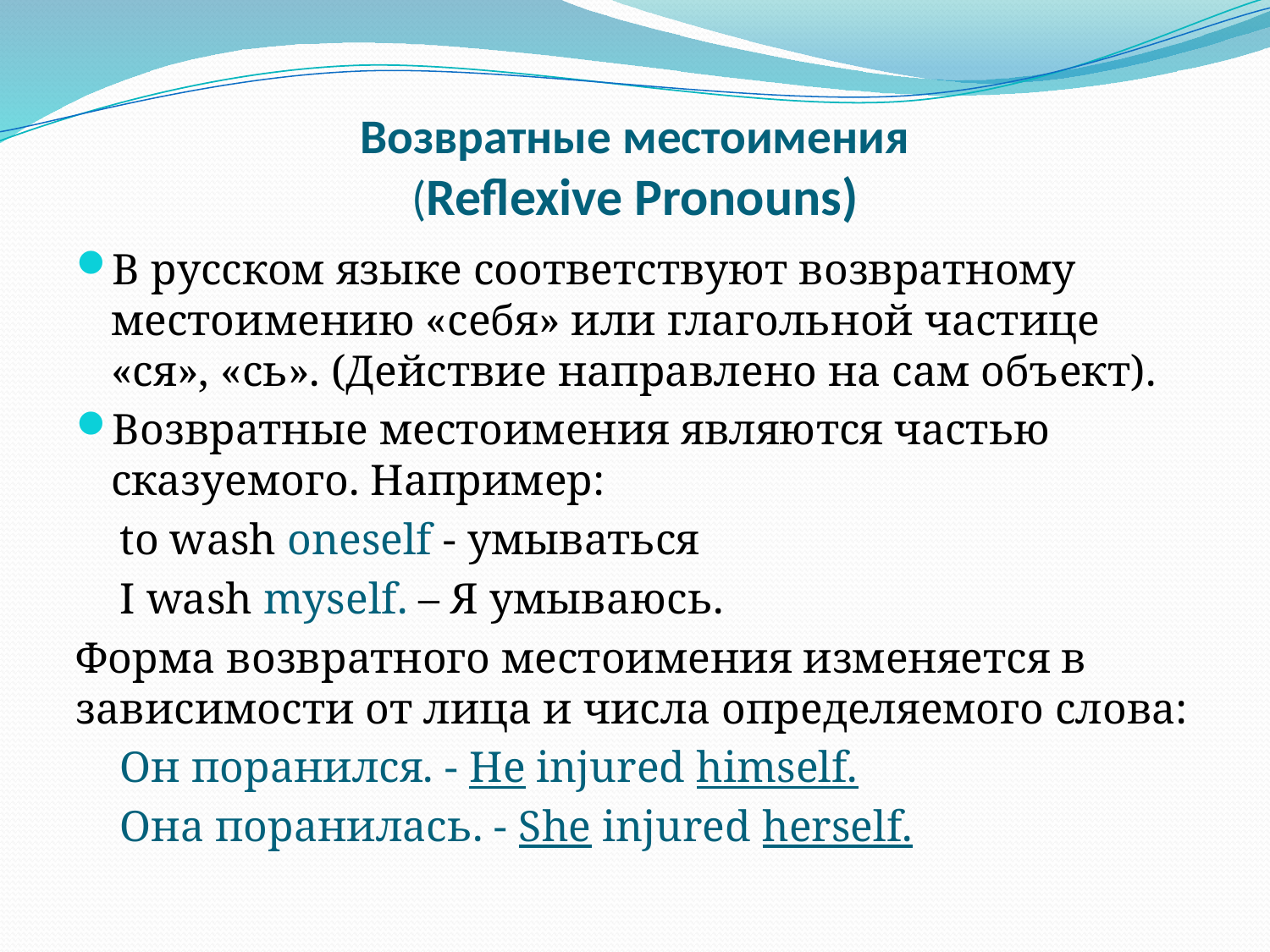

# Возвратные местоимения (Reflexive Pronouns)
В русском языке соответствуют возвратному местоимению «себя» или глагольной частице «ся», «сь». (Действие направлено на сам объект).
Возвратные местоимения являются частью сказуемого. Например:
    to wash oneself - умываться
    I wash myself. – Я умываюсь.
Форма возвратного местоимения изменяется в зависимости от лица и числа определяемого слова:
    Он поранился. - He injured himself.
    Она поранилась. - She injured herself.